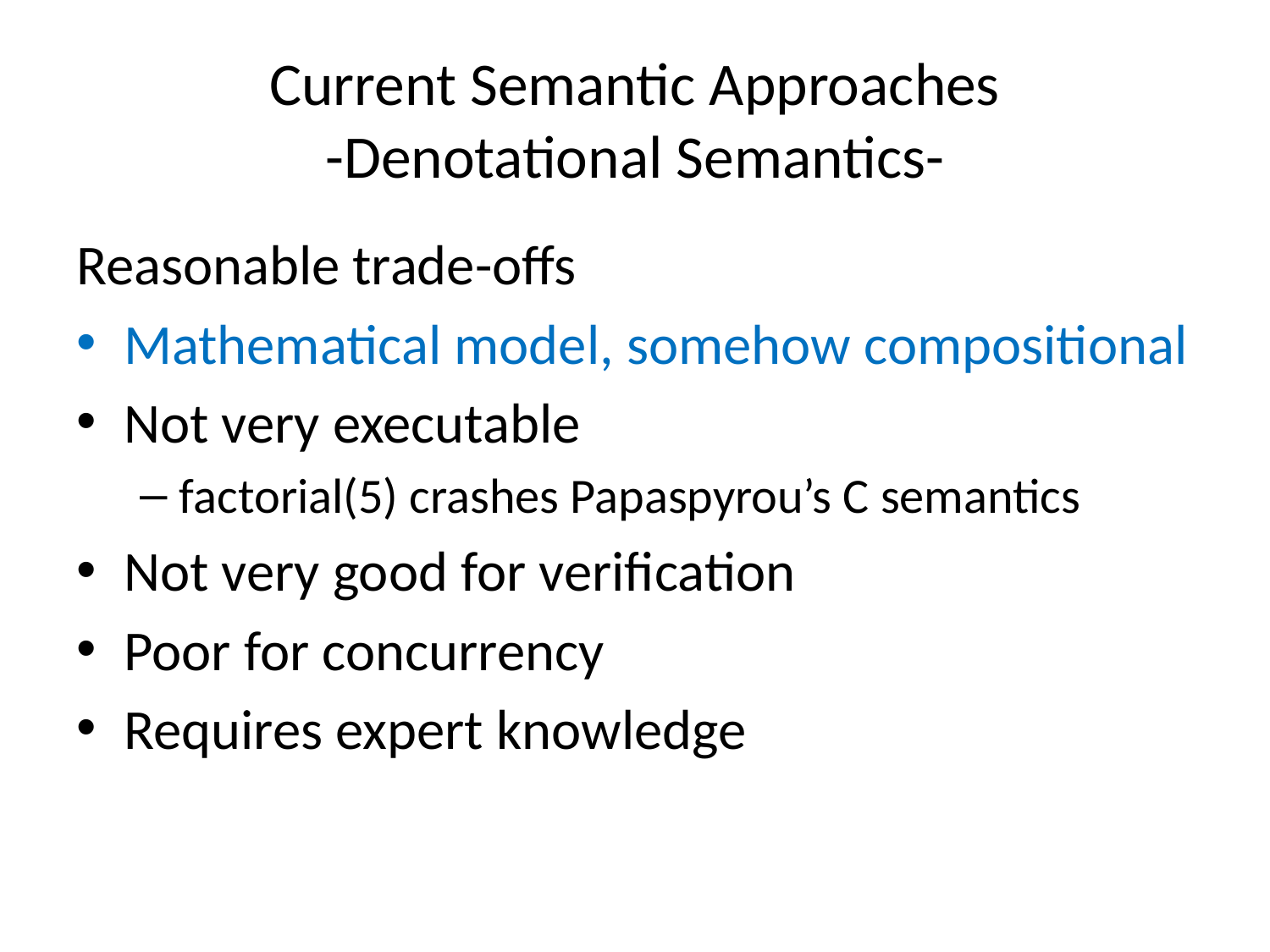

# Current Semantic Approaches -Denotational Semantics-
Reasonable trade-offs
Mathematical model, somehow compositional
Not very executable
factorial(5) crashes Papaspyrou’s C semantics
Not very good for verification
Poor for concurrency
Requires expert knowledge